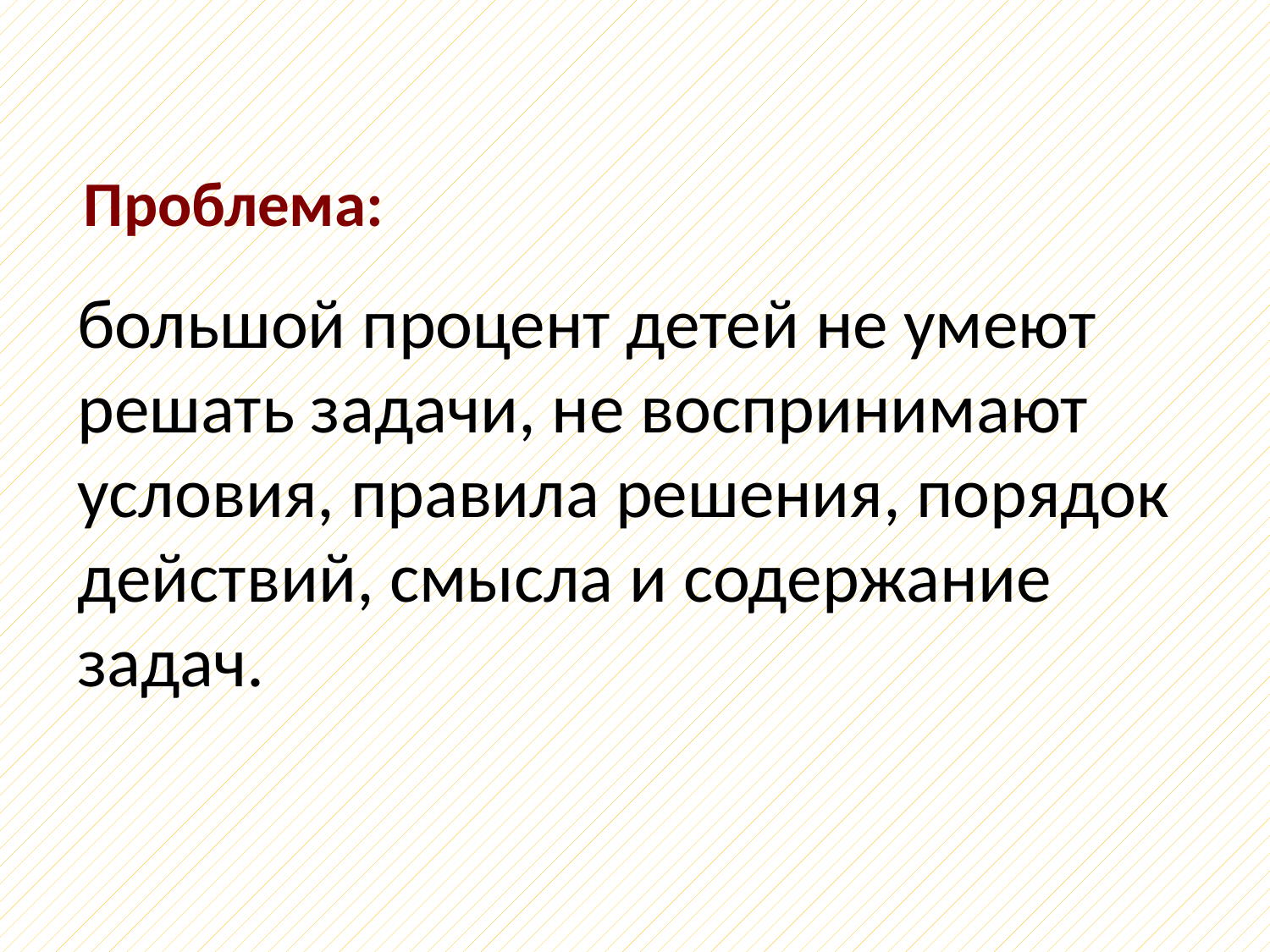

Проблема:

большой процент детей не умеют решать задачи, не воспринимают условия, правила решения, порядок действий, смысла и содержание задач.
6